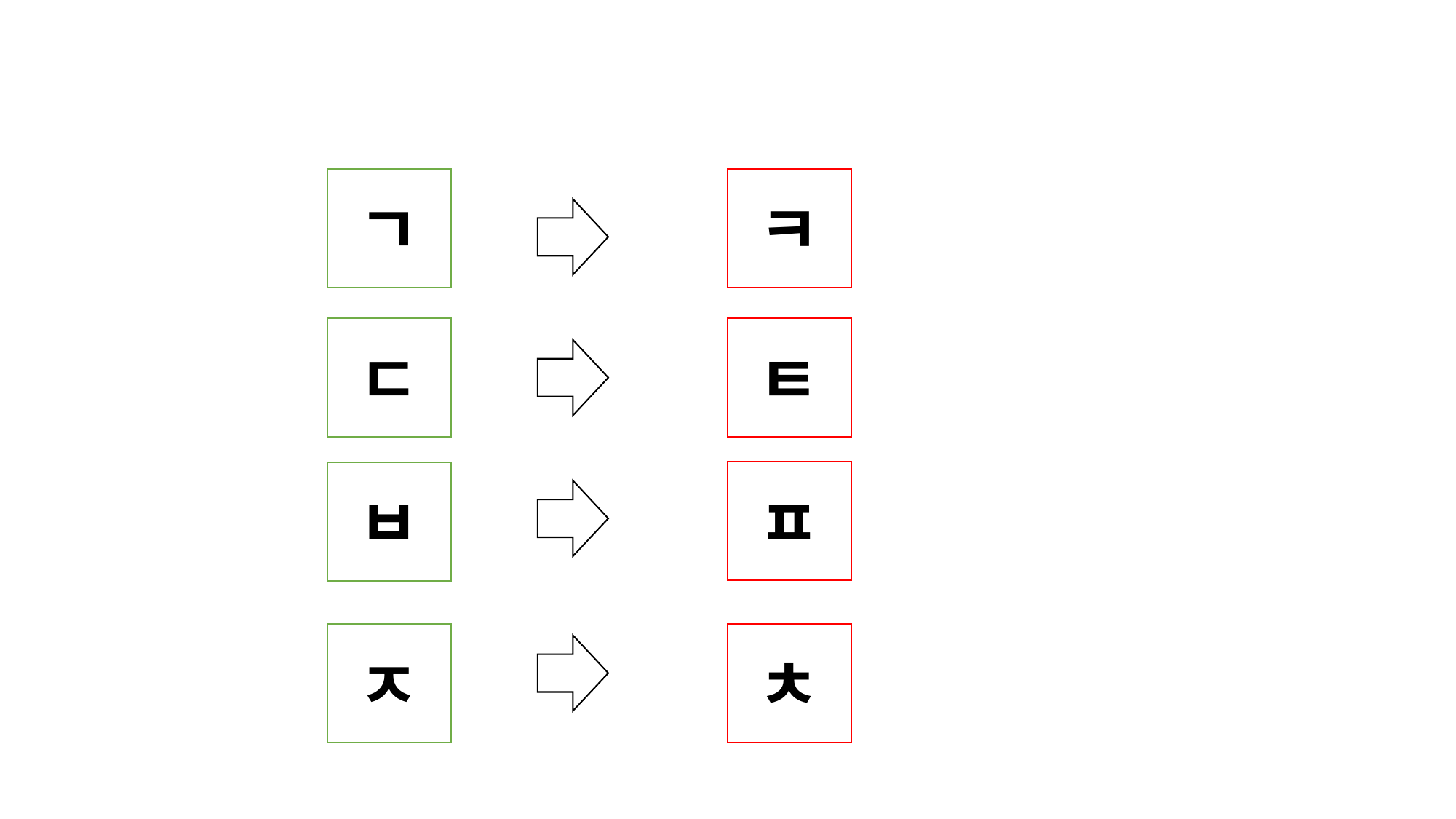

#

ㄱ
ㅋ

ㄷ
ㅌ

ㅍ
ㅂ

ㅈ
ㅊ